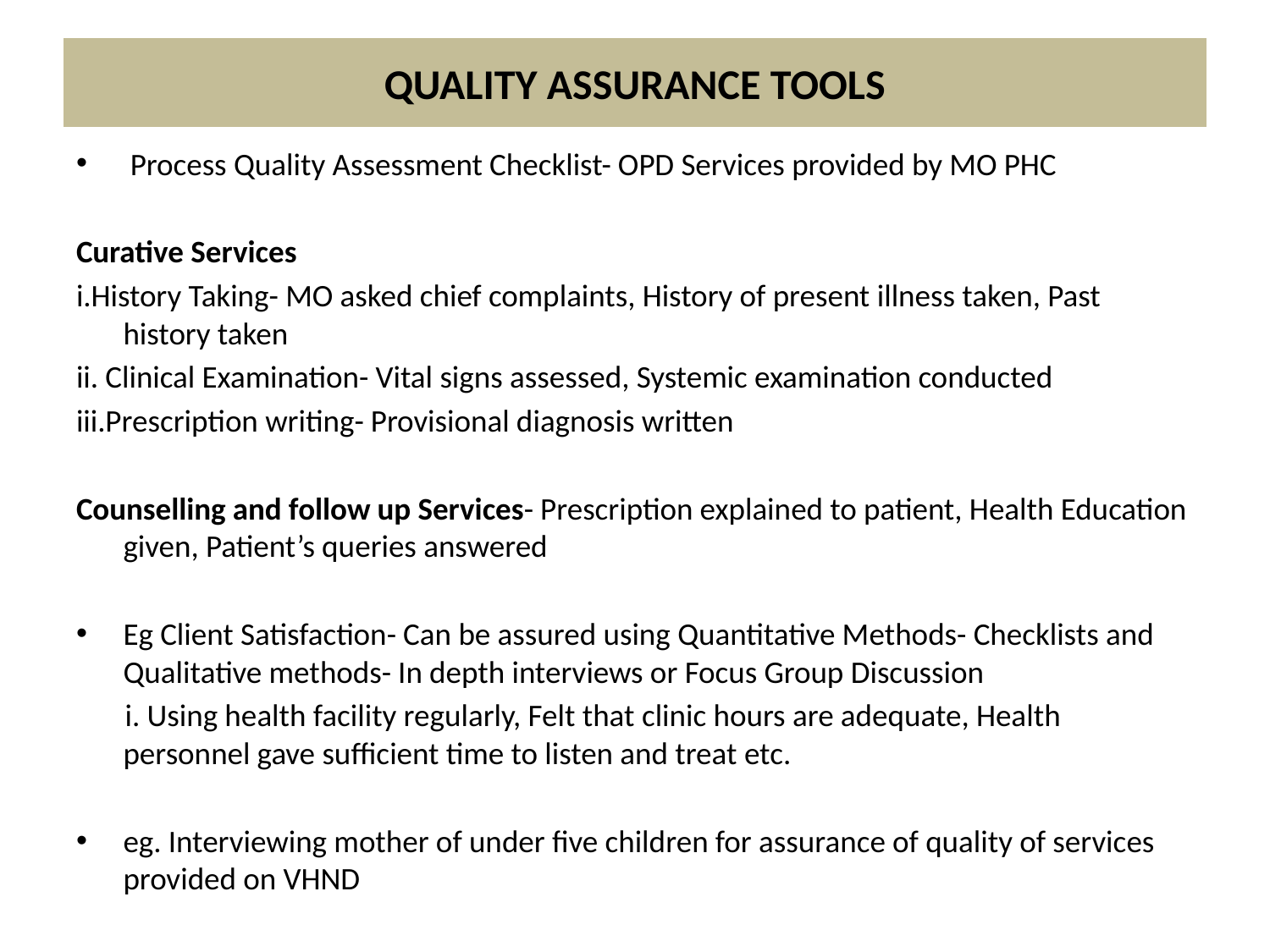

# QUALITY ASSURANCE TOOLS
 Process Quality Assessment Checklist- OPD Services provided by MO PHC

Curative Services
i.History Taking- MO asked chief complaints, History of present illness taken, Past history taken
ii. Clinical Examination- Vital signs assessed, Systemic examination conducted
iii.Prescription writing- Provisional diagnosis written

Counselling and follow up Services- Prescription explained to patient, Health Education given, Patient’s queries answered

Eg Client Satisfaction- Can be assured using Quantitative Methods- Checklists and Qualitative methods- In depth interviews or Focus Group Discussion
       i. Using health facility regularly, Felt that clinic hours are adequate, Health personnel gave sufficient time to listen and treat etc.

eg. Interviewing mother of under five children for assurance of quality of services provided on VHND